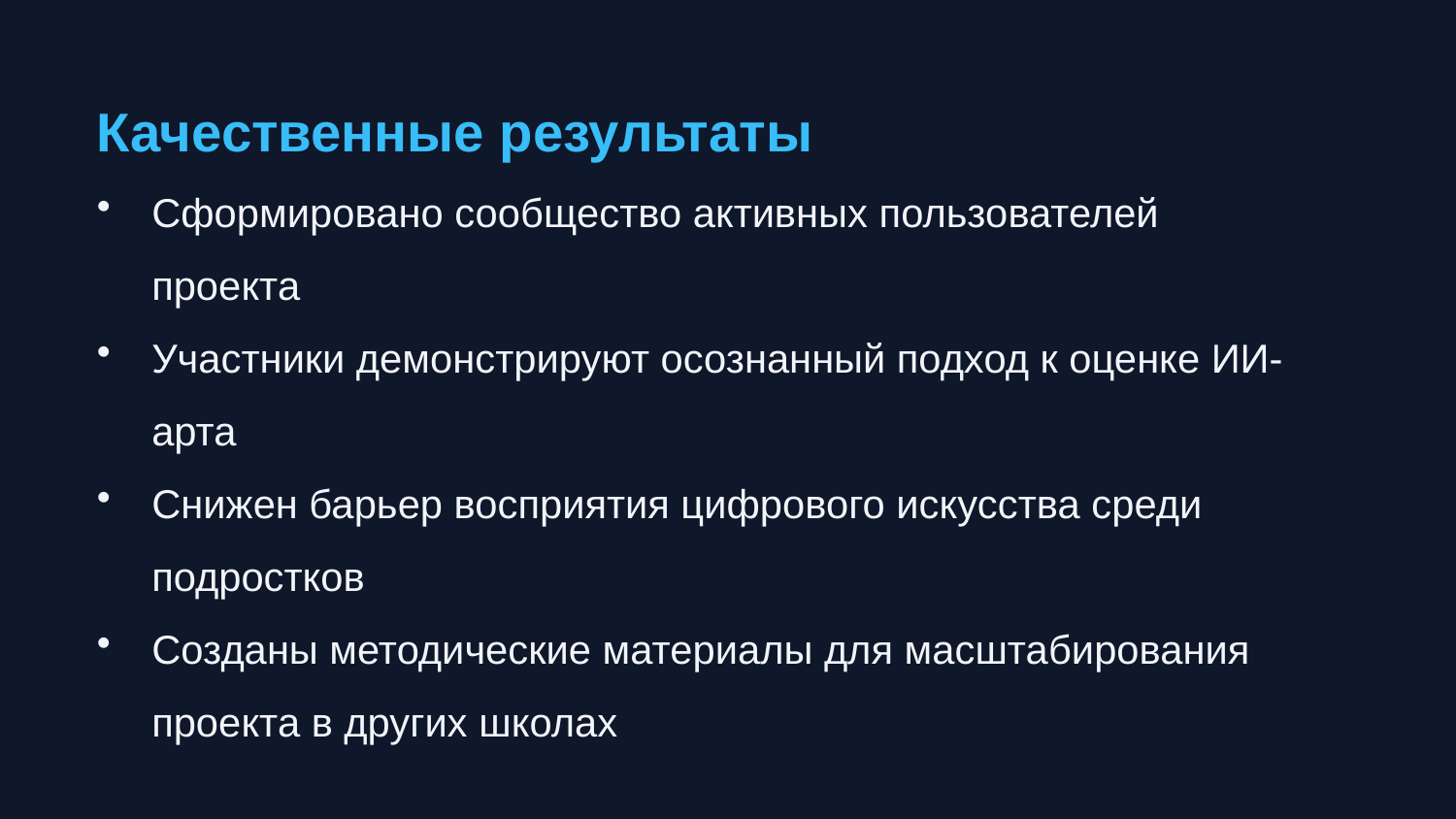

Качественные результаты
Сформировано сообщество активных пользователей проекта
Участники демонстрируют осознанный подход к оценке ИИ-арта
Снижен барьер восприятия цифрового искусства среди подростков
Созданы методические материалы для масштабирования проекта в других школах